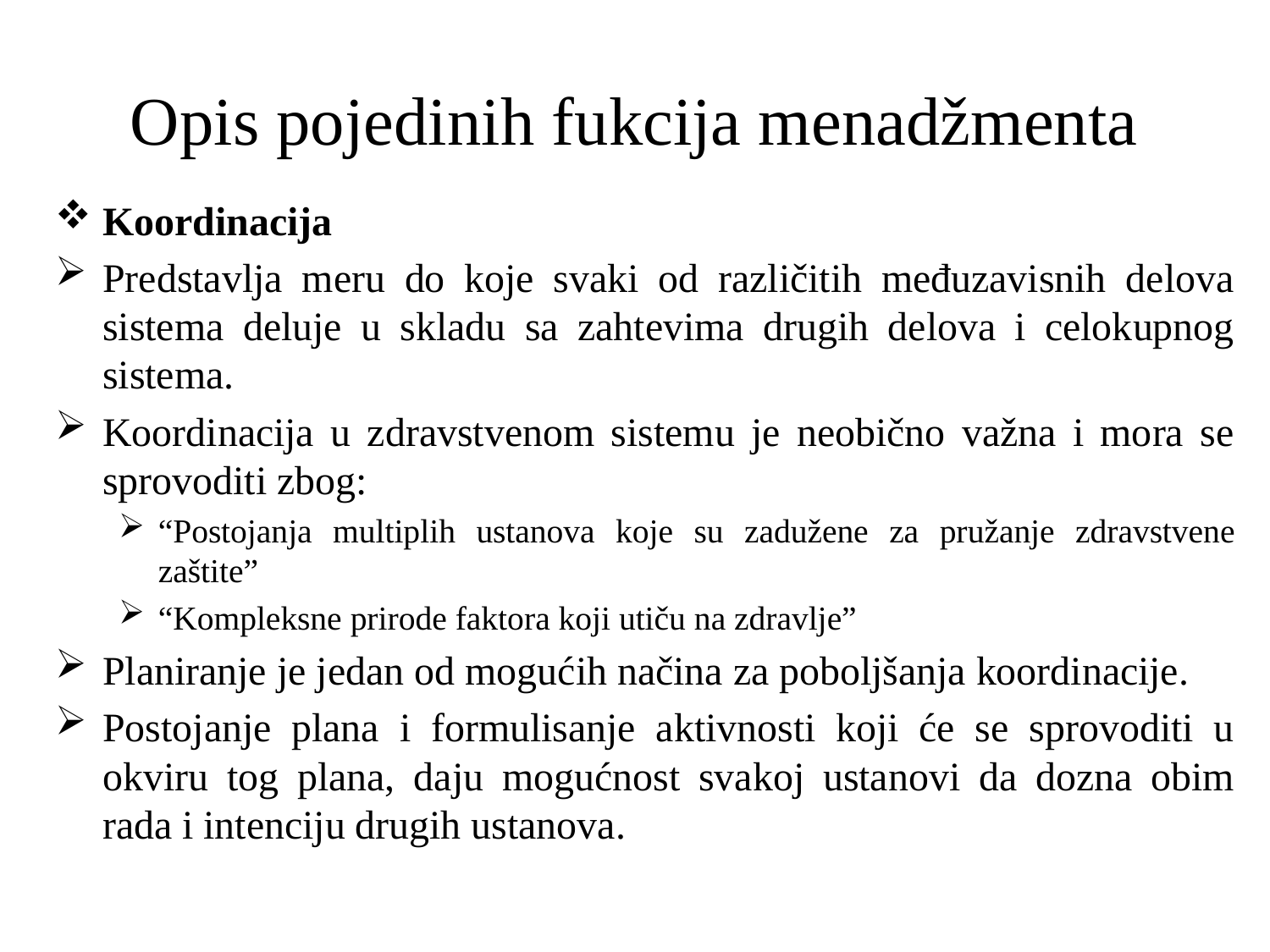

# Opis pojedinih fukcija menadžmenta
Koordinacija
Predstavlja meru do koje svaki od različitih međuzavisnih delova sistema deluje u skladu sa zahtevima drugih delova i celokupnog sistema.
Koordinacija u zdravstvenom sistemu je neobično važna i mora se sprovoditi zbog:
“Postojanja multiplih ustanova koje su zadužene za pružanje zdravstvene zaštite”
“Kompleksne prirode faktora koji utiču na zdravlje”
Planiranje je jedan od mogućih načina za poboljšanja koordinacije.
Postojanje plana i formulisanje aktivnosti koji će se sprovoditi u okviru tog plana, daju mogućnost svakoj ustanovi da dozna obim rada i intenciju drugih ustanova.